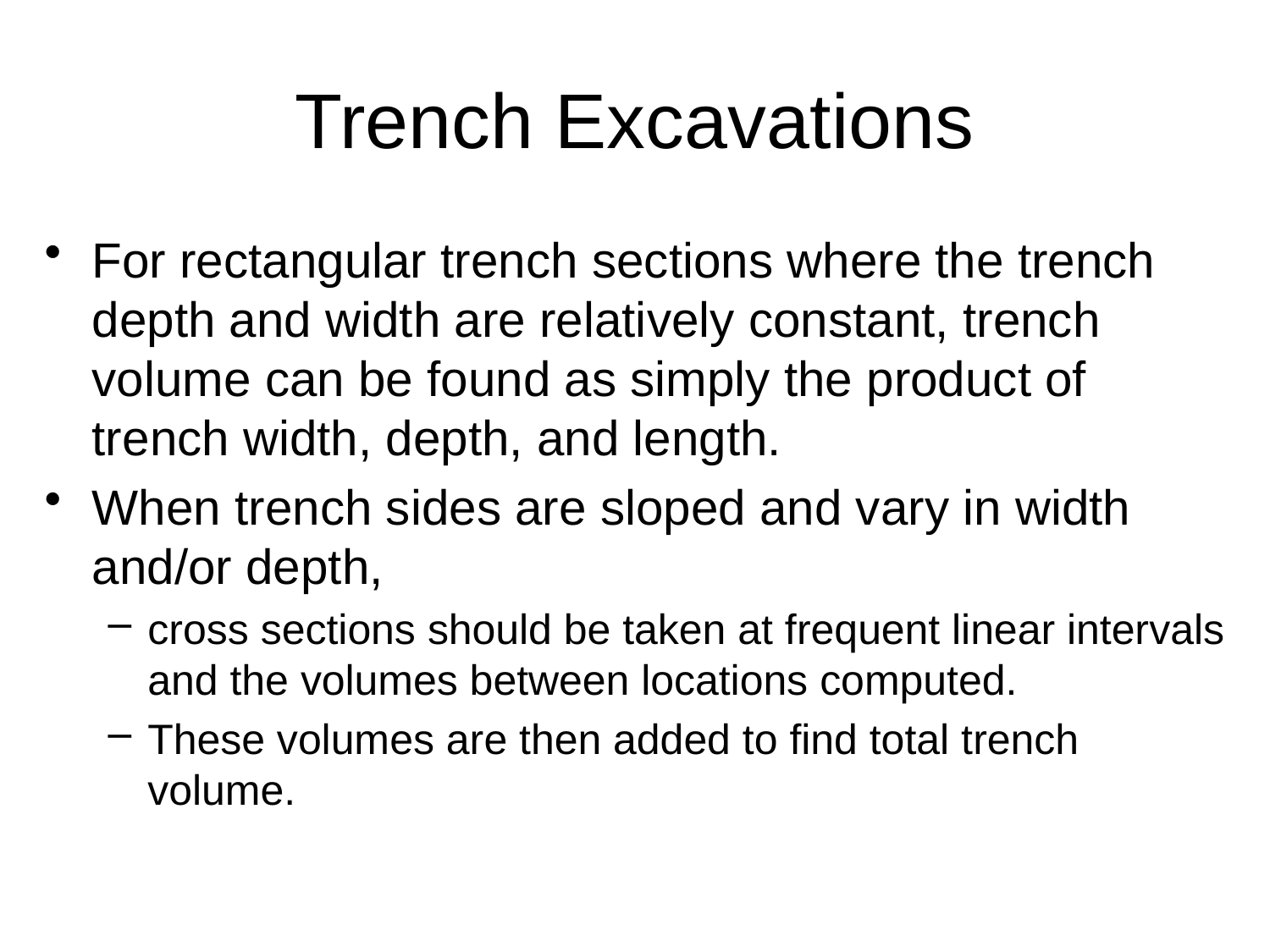

# Trench Excavations
For rectangular trench sections where the trench depth and width are relatively constant, trench volume can be found as simply the product of trench width, depth, and length.
When trench sides are sloped and vary in width and/or depth,
cross sections should be taken at frequent linear intervals and the volumes between locations computed.
These volumes are then added to find total trench volume.